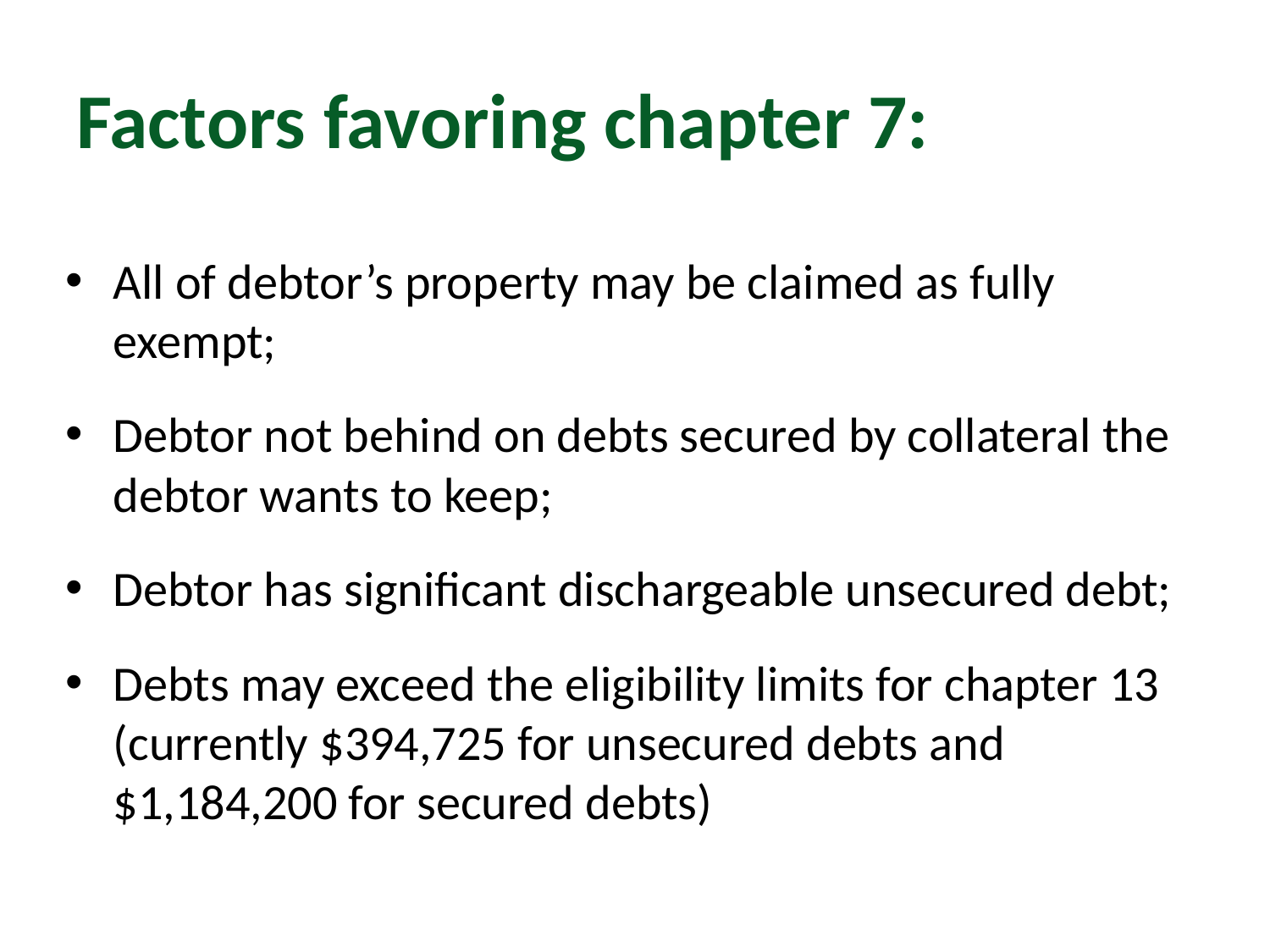

# Factors favoring chapter 7:
All of debtor’s property may be claimed as fully exempt;
Debtor not behind on debts secured by collateral the debtor wants to keep;
Debtor has significant dischargeable unsecured debt;
Debts may exceed the eligibility limits for chapter 13 (currently $394,725 for unsecured debts and $1,184,200 for secured debts)